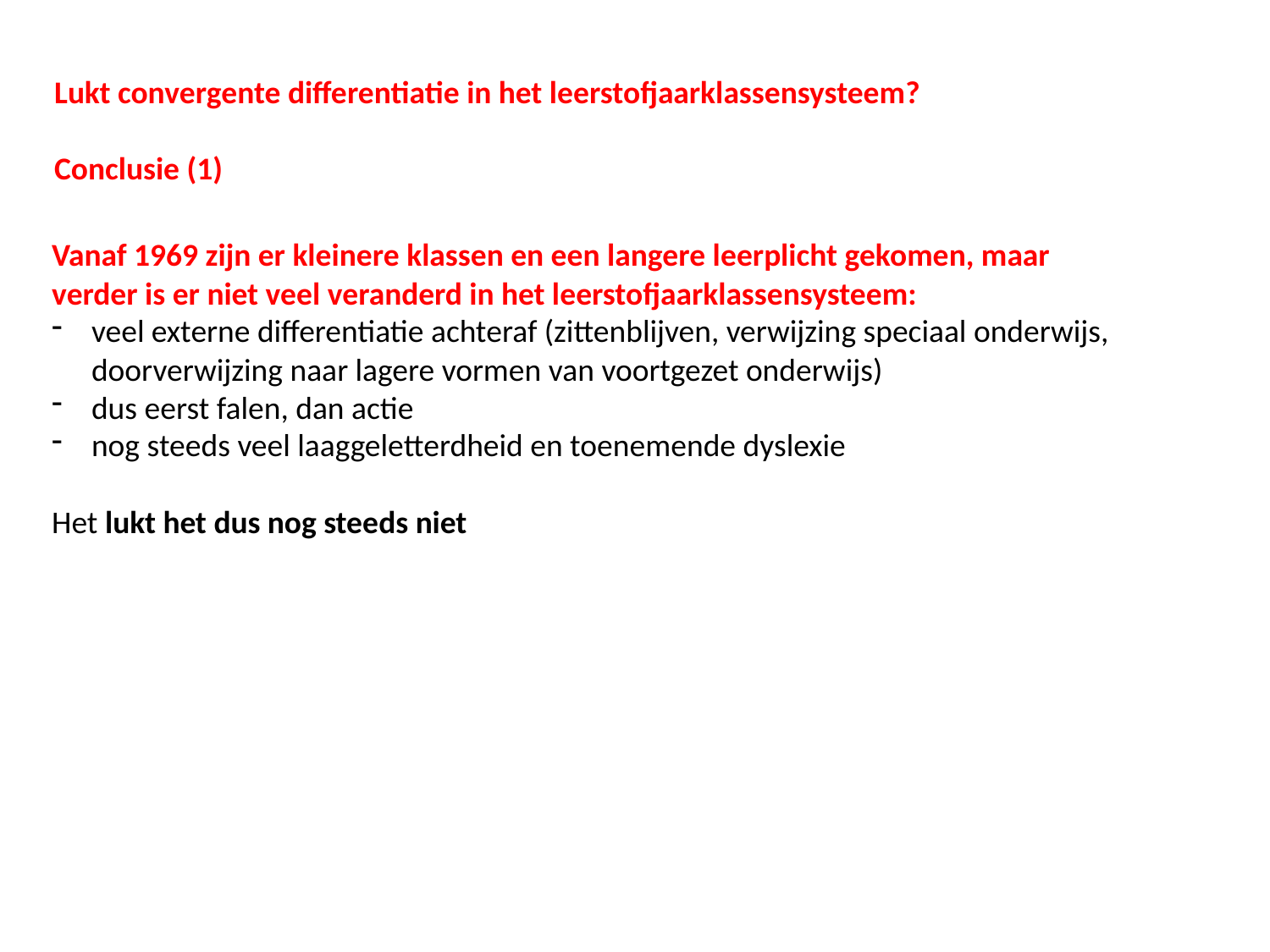

Lukt convergente differentiatie in het leerstofjaarklassensysteem?

Conclusie (1)

Vanaf 1969 zijn er kleinere klassen en een langere leerplicht gekomen, maar verder is er niet veel veranderd in het leerstofjaarklassensysteem:
veel externe differentiatie achteraf (zittenblijven, verwijzing speciaal onderwijs, doorverwijzing naar lagere vormen van voortgezet onderwijs)
dus eerst falen, dan actie
nog steeds veel laaggeletterdheid en toenemende dyslexie

Het lukt het dus nog steeds niet